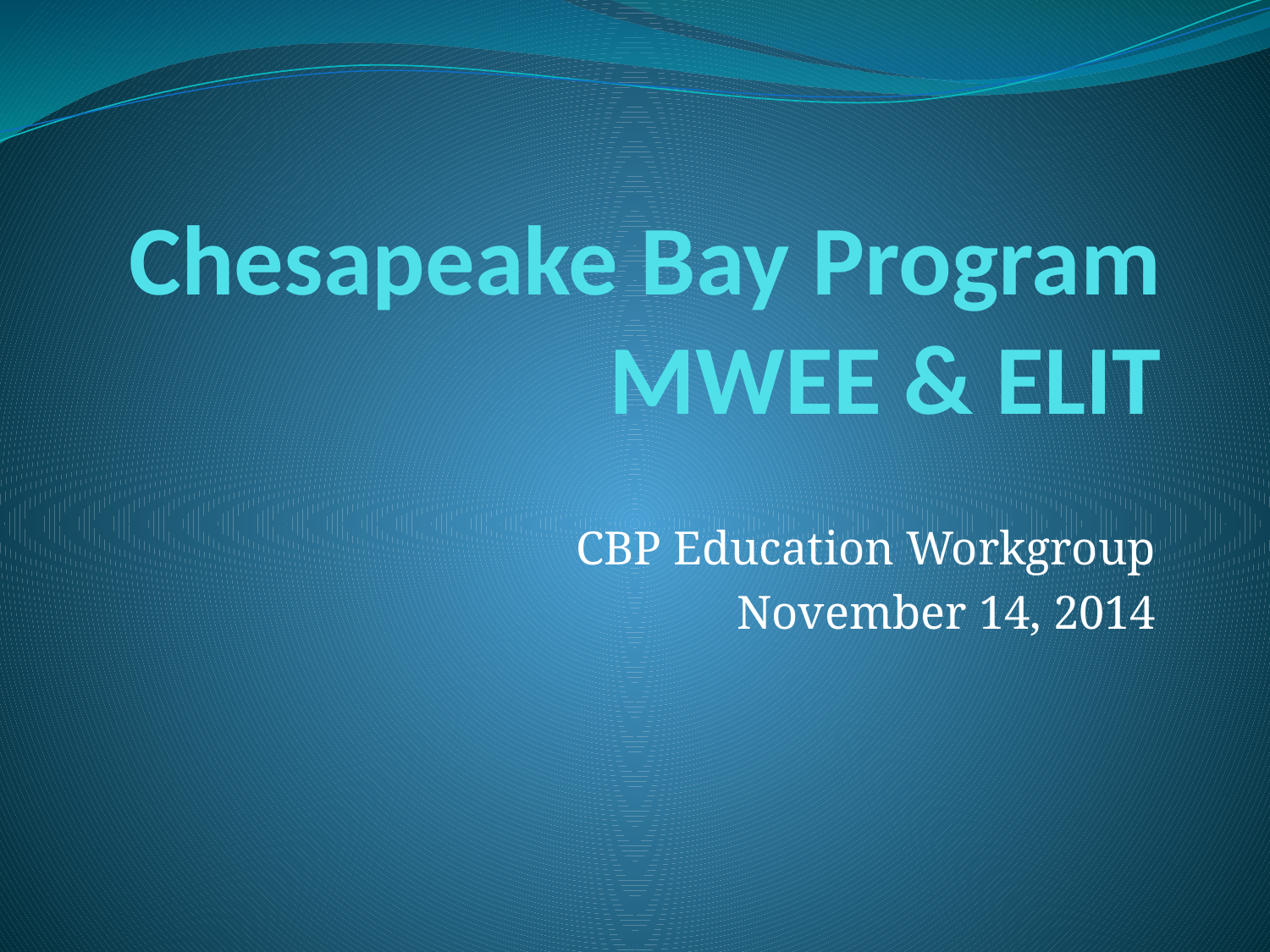

# Chesapeake Bay Program MWEE & ELIT

CBP Education Workgroup
November 14, 2014